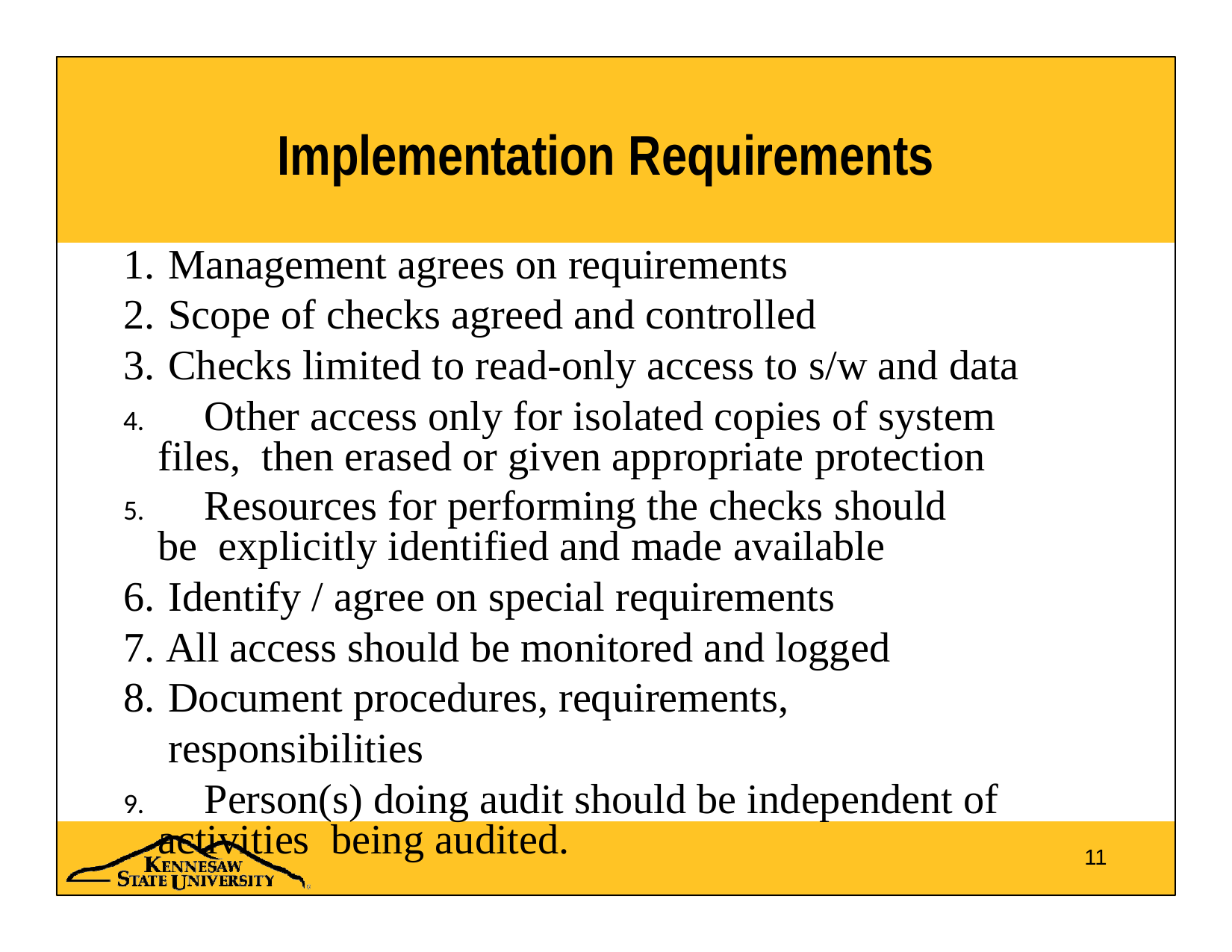

# Implementation Requirements
Management agrees on requirements
Scope of checks agreed and controlled
Checks limited to read-only access to s/w and data
	Other access only for isolated copies of system files,  then erased or given appropriate protection
	Resources for performing the checks should be  explicitly identified and made available
Identify / agree on special requirements
All access should be monitored and logged
Document procedures, requirements, responsibilities
	Person(s) doing audit should be independent of activities  being audited.

11